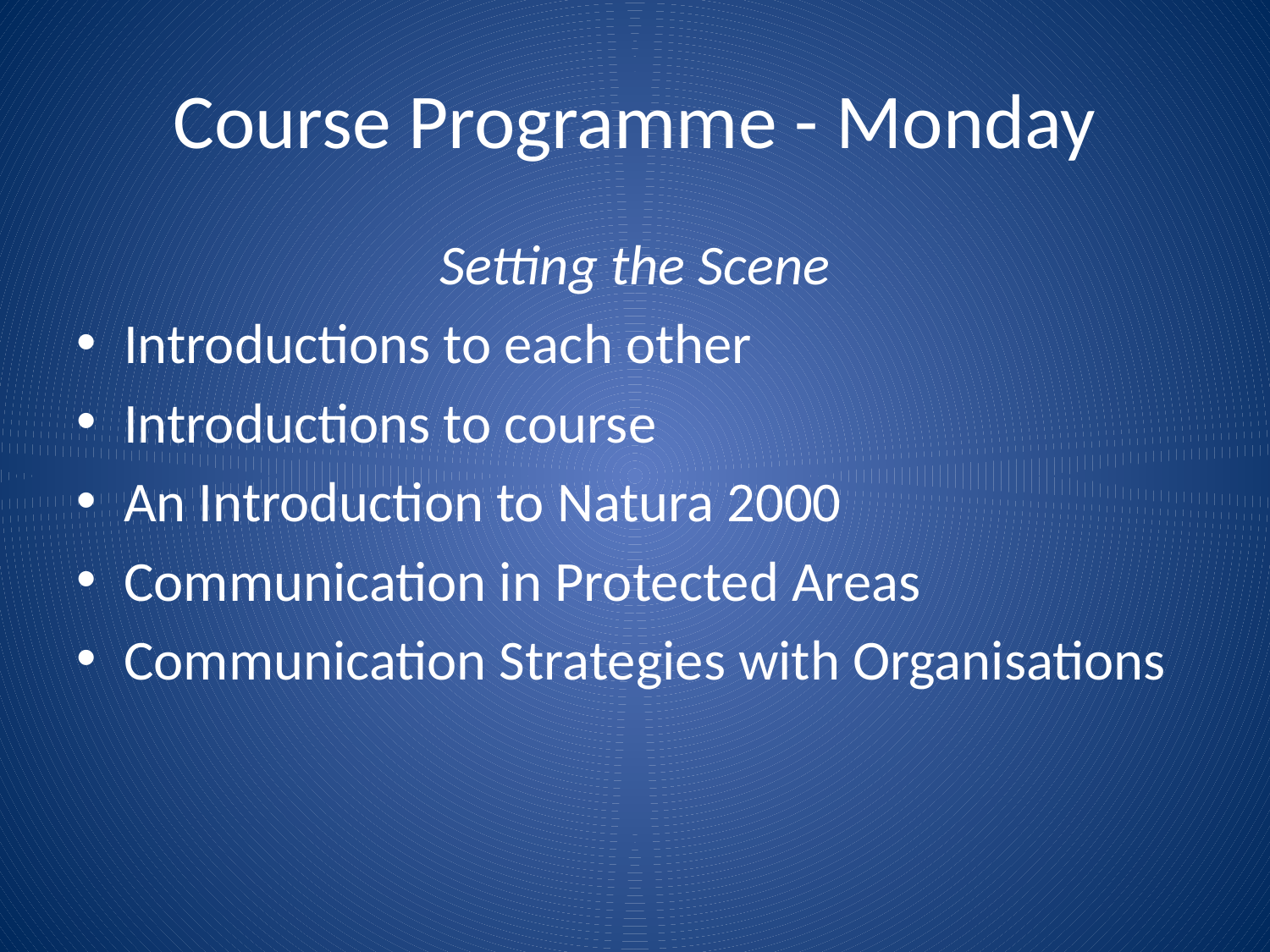

# Course Programme - Monday
Setting the Scene
Introductions to each other
Introductions to course
An Introduction to Natura 2000
Communication in Protected Areas
Communication Strategies with Organisations